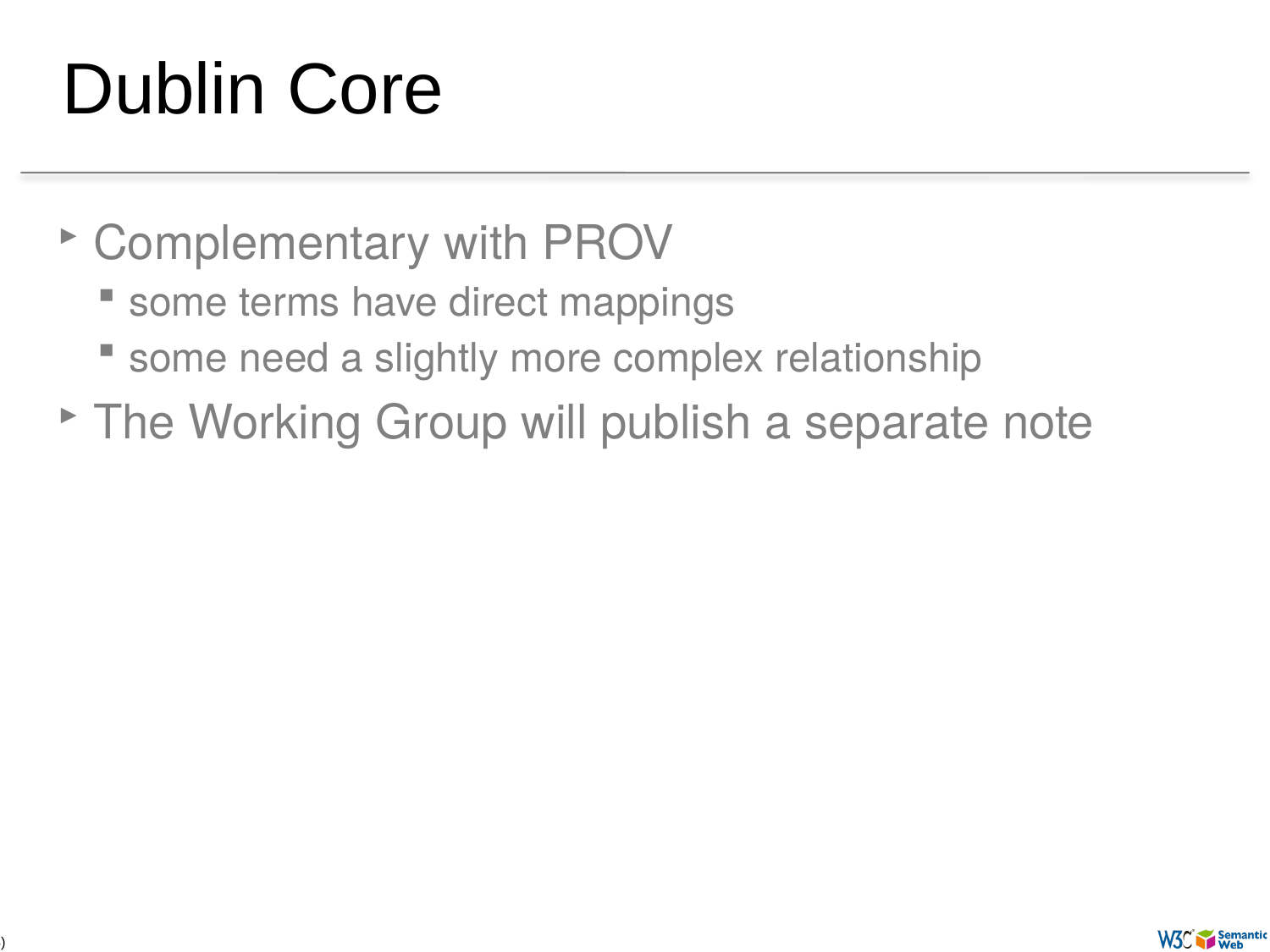

# Dublin Core
Complementary with PROV
some terms have direct mappings
some need a slightly more complex relationship
The Working Group will publish a separate note